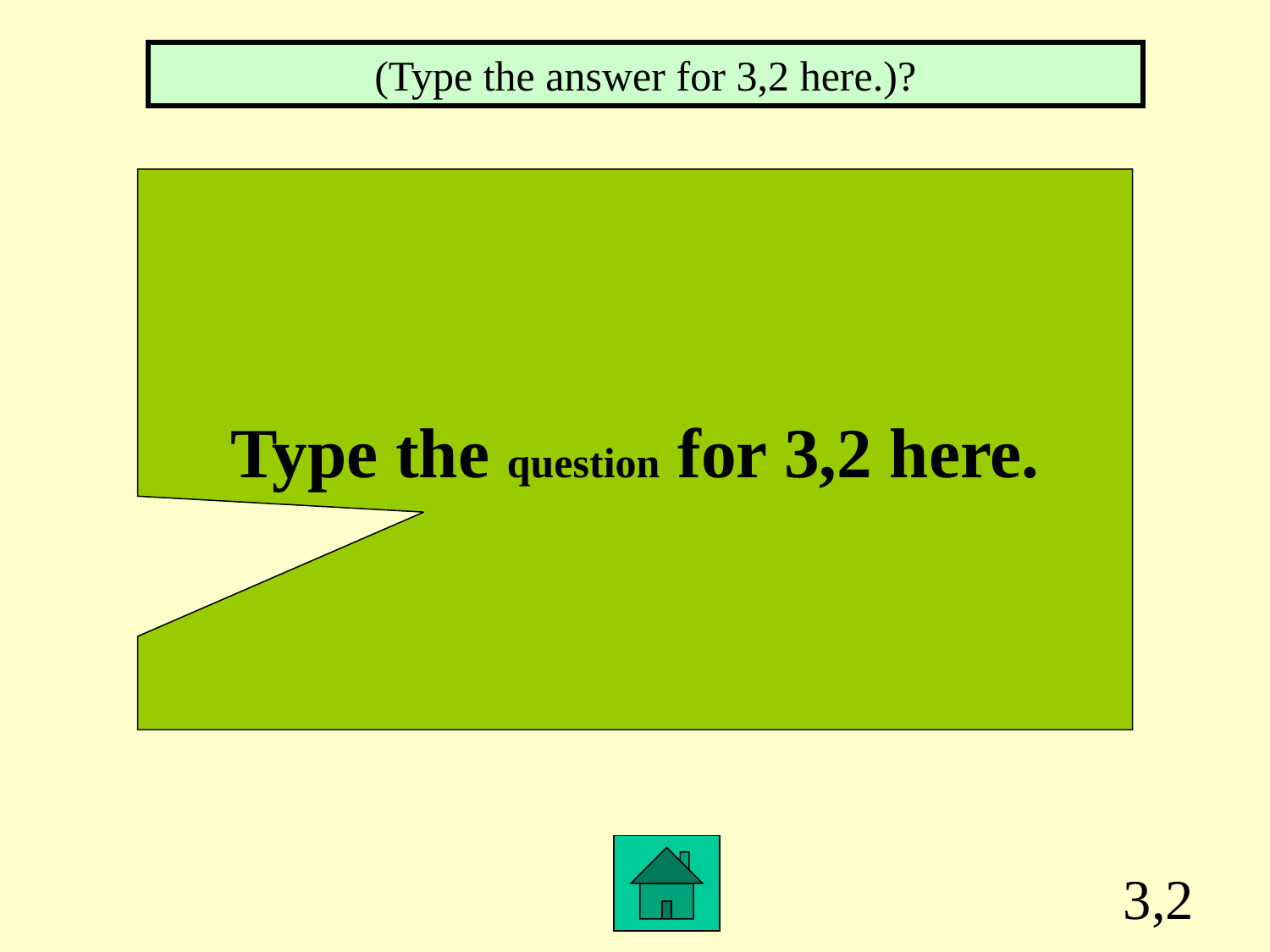

(Type the answer for 3,2 here.)?
Type the question for 3,2 here.

3,2